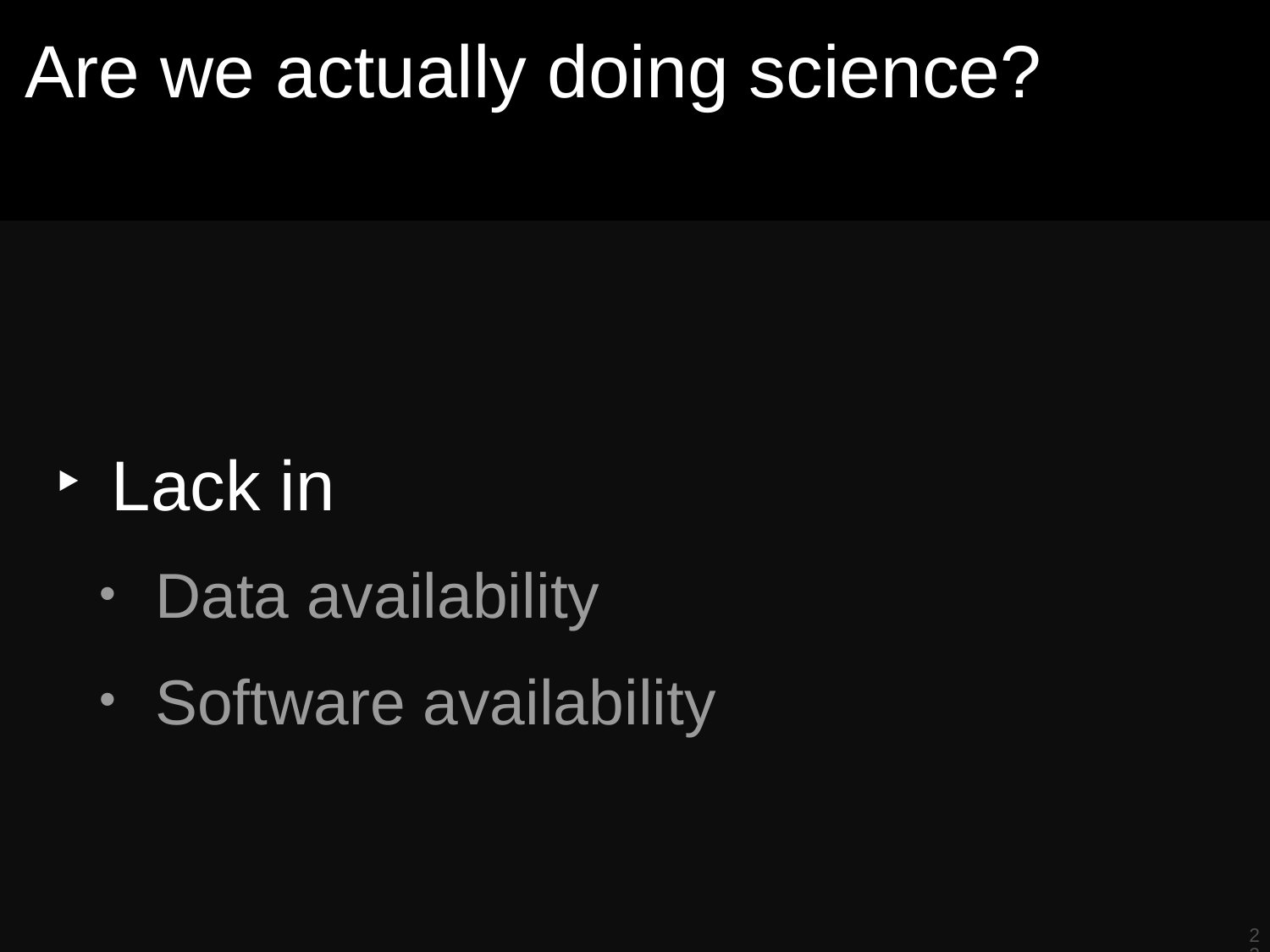

# Are we actually doing science?
Lack in
Data availability
Software availability
22